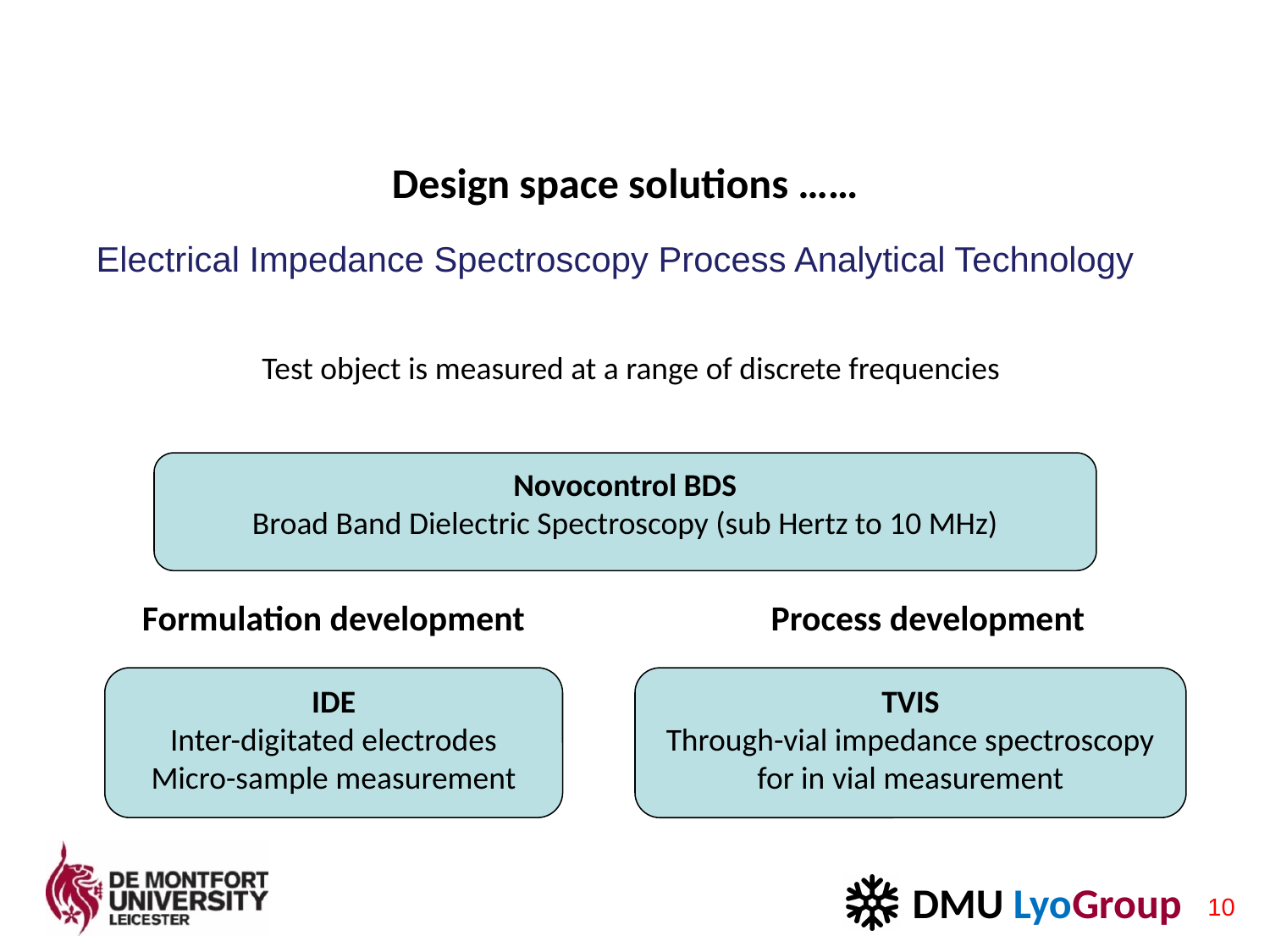

Dielectric loss or dielectric permittivity analysis?
Design space solutions ……
Electrical Impedance Spectroscopy Process Analytical Technology
Test object is measured at a range of discrete frequencies
Novocontrol BDS
Broad Band Dielectric Spectroscopy (sub Hertz to 10 MHz)
Formulation development
IDE
Inter-digitated electrodes
Micro-sample measurement

Process development
TVIS
Through-vial impedance spectroscopy for in vial measurement